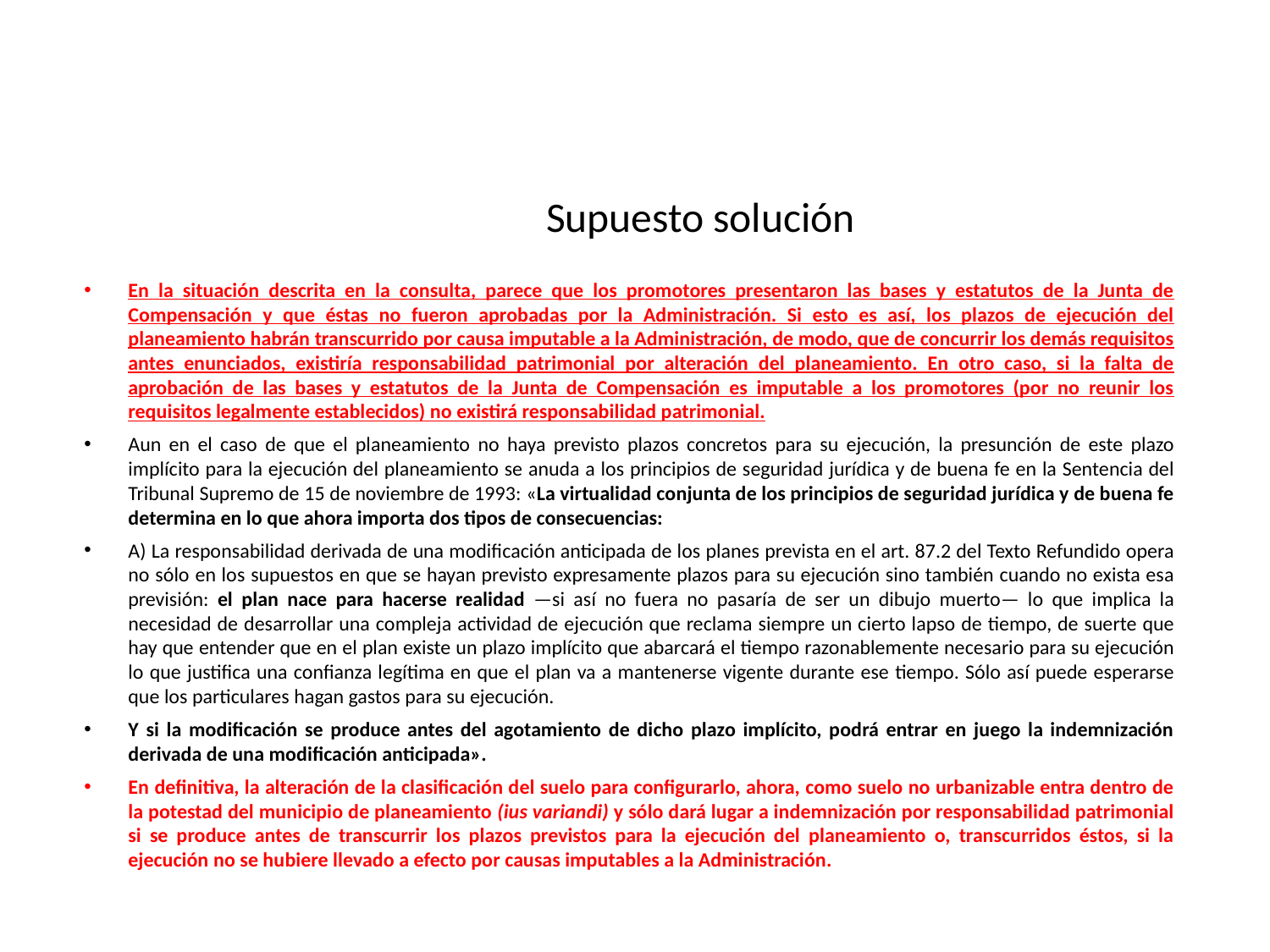

# Supuesto solución
En la situación descrita en la consulta, parece que los promotores presentaron las bases y estatutos de la Junta de Compensación y que éstas no fueron aprobadas por la Administración. Si esto es así, los plazos de ejecución del planeamiento habrán transcurrido por causa imputable a la Administración, de modo, que de concurrir los demás requisitos antes enunciados, existiría responsabilidad patrimonial por alteración del planeamiento. En otro caso, si la falta de aprobación de las bases y estatutos de la Junta de Compensación es imputable a los promotores (por no reunir los requisitos legalmente establecidos) no existirá responsabilidad patrimonial.
Aun en el caso de que el planeamiento no haya previsto plazos concretos para su ejecución, la presunción de este plazo implícito para la ejecución del planeamiento se anuda a los principios de seguridad jurídica y de buena fe en la Sentencia del Tribunal Supremo de 15 de noviembre de 1993: «La virtualidad conjunta de los principios de seguridad jurídica y de buena fe determina en lo que ahora importa dos tipos de consecuencias:
A) La responsabilidad derivada de una modificación anticipada de los planes prevista en el art. 87.2 del Texto Refundido opera no sólo en los supuestos en que se hayan previsto expresamente plazos para su ejecución sino también cuando no exista esa previsión: el plan nace para hacerse realidad —si así no fuera no pasaría de ser un dibujo muerto— lo que implica la necesidad de desarrollar una compleja actividad de ejecución que reclama siempre un cierto lapso de tiempo, de suerte que hay que entender que en el plan existe un plazo implícito que abarcará el tiempo razonablemente necesario para su ejecución lo que justifica una confianza legítima en que el plan va a mantenerse vigente durante ese tiempo. Sólo así puede esperarse que los particulares hagan gastos para su ejecución.
Y si la modificación se produce antes del agotamiento de dicho plazo implícito, podrá entrar en juego la indemnización derivada de una modificación anticipada».
En definitiva, la alteración de la clasificación del suelo para configurarlo, ahora, como suelo no urbanizable entra dentro de la potestad del municipio de planeamiento (ius variandi) y sólo dará lugar a indemnización por responsabilidad patrimonial si se produce antes de transcurrir los plazos previstos para la ejecución del planeamiento o, transcurridos éstos, si la ejecución no se hubiere llevado a efecto por causas imputables a la Administración.